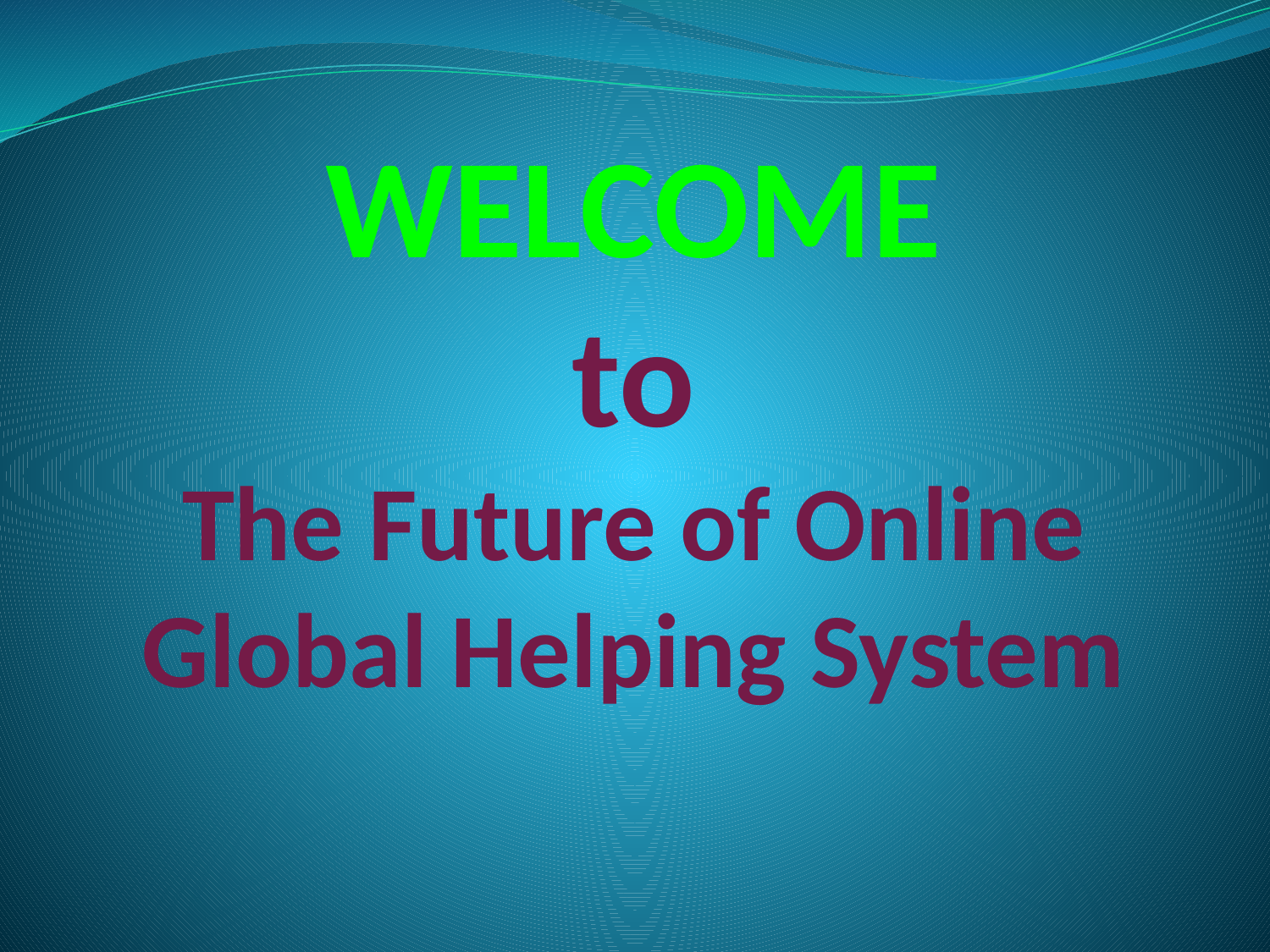

# WELCOME to The Future of Online Global Helping System